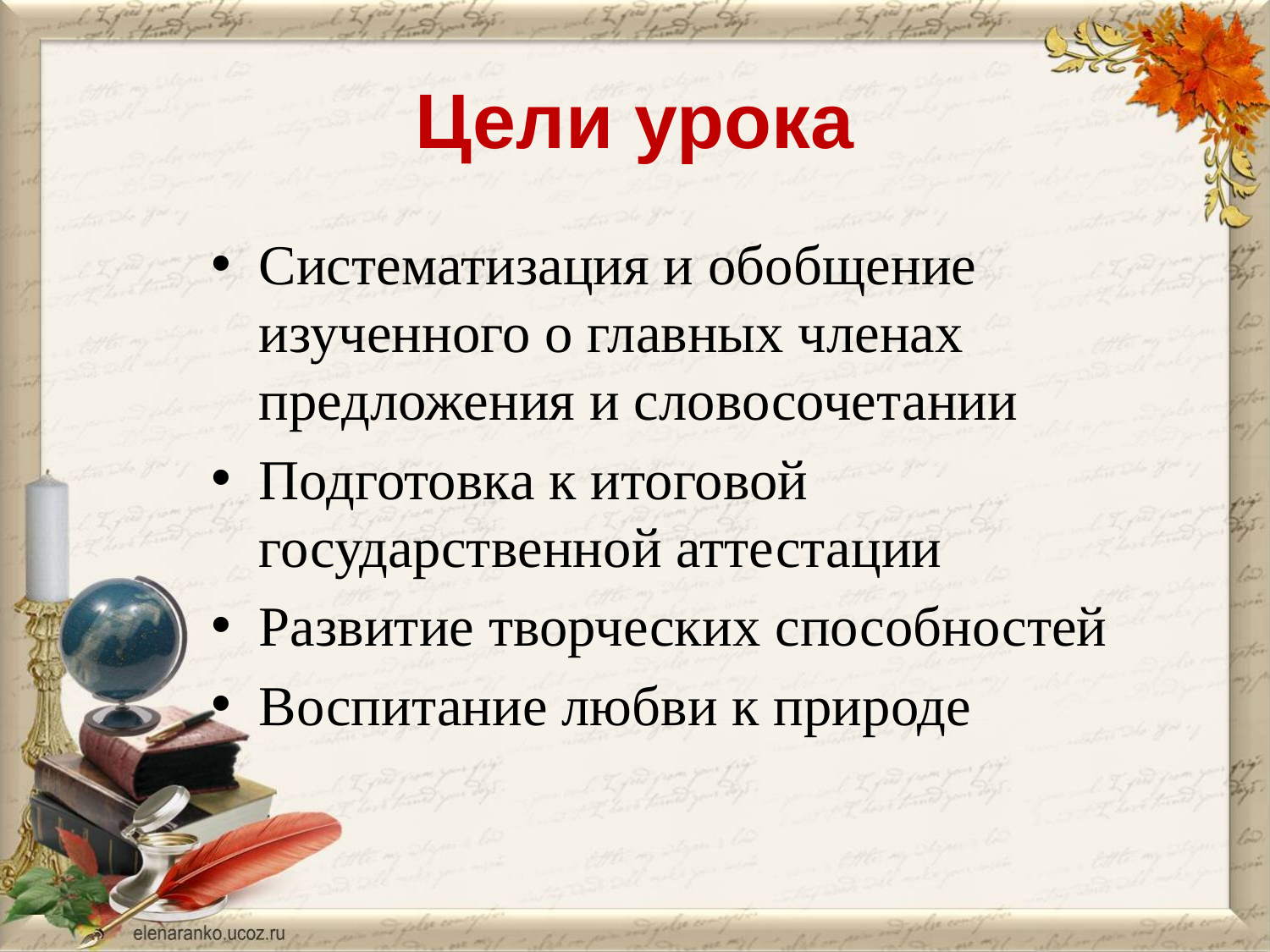

# Цели урока
Систематизация и обобщение изученного о главных членах предложения и словосочетании
Подготовка к итоговой государственной аттестации
Развитие творческих способностей
Воспитание любви к природе